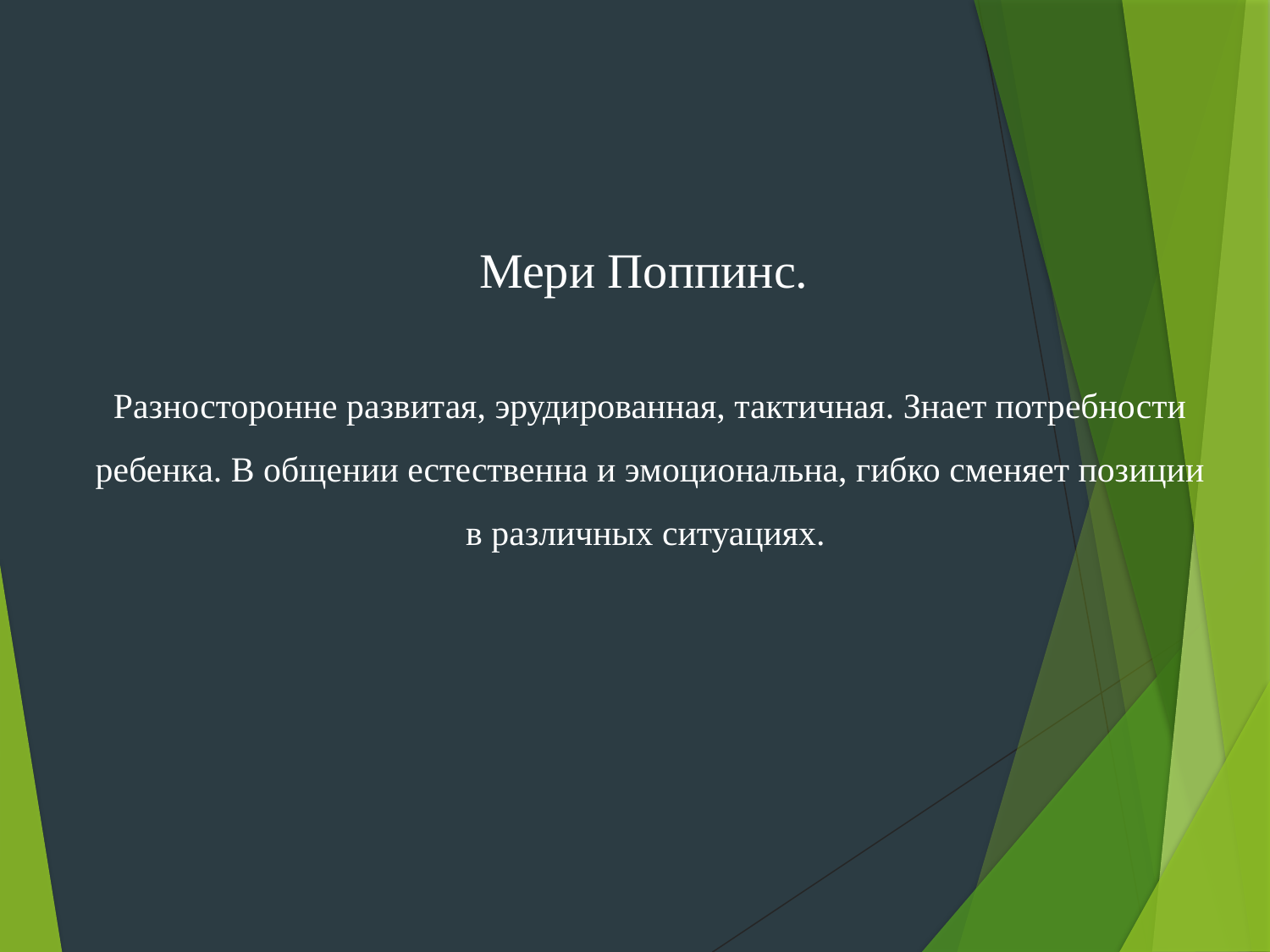

# Мери Поппинс. Разносторонне развитая, эрудированная, тактичная. Знает потребности ребенка. В общении естественна и эмоциональна, гибко сменяет позиции в различных ситуациях.